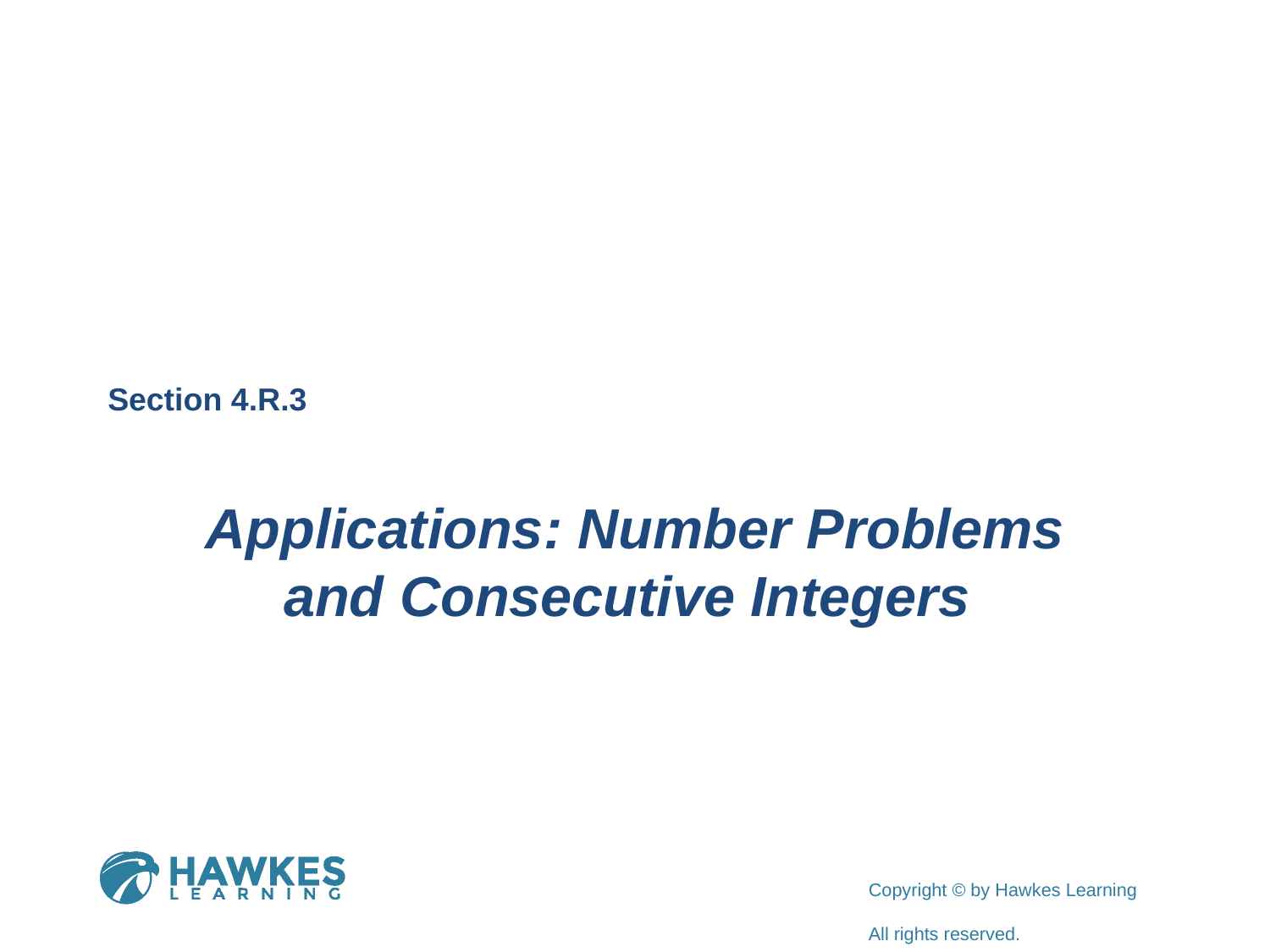

Section 4.R.3
Applications: Number Problems
and Consecutive Integers